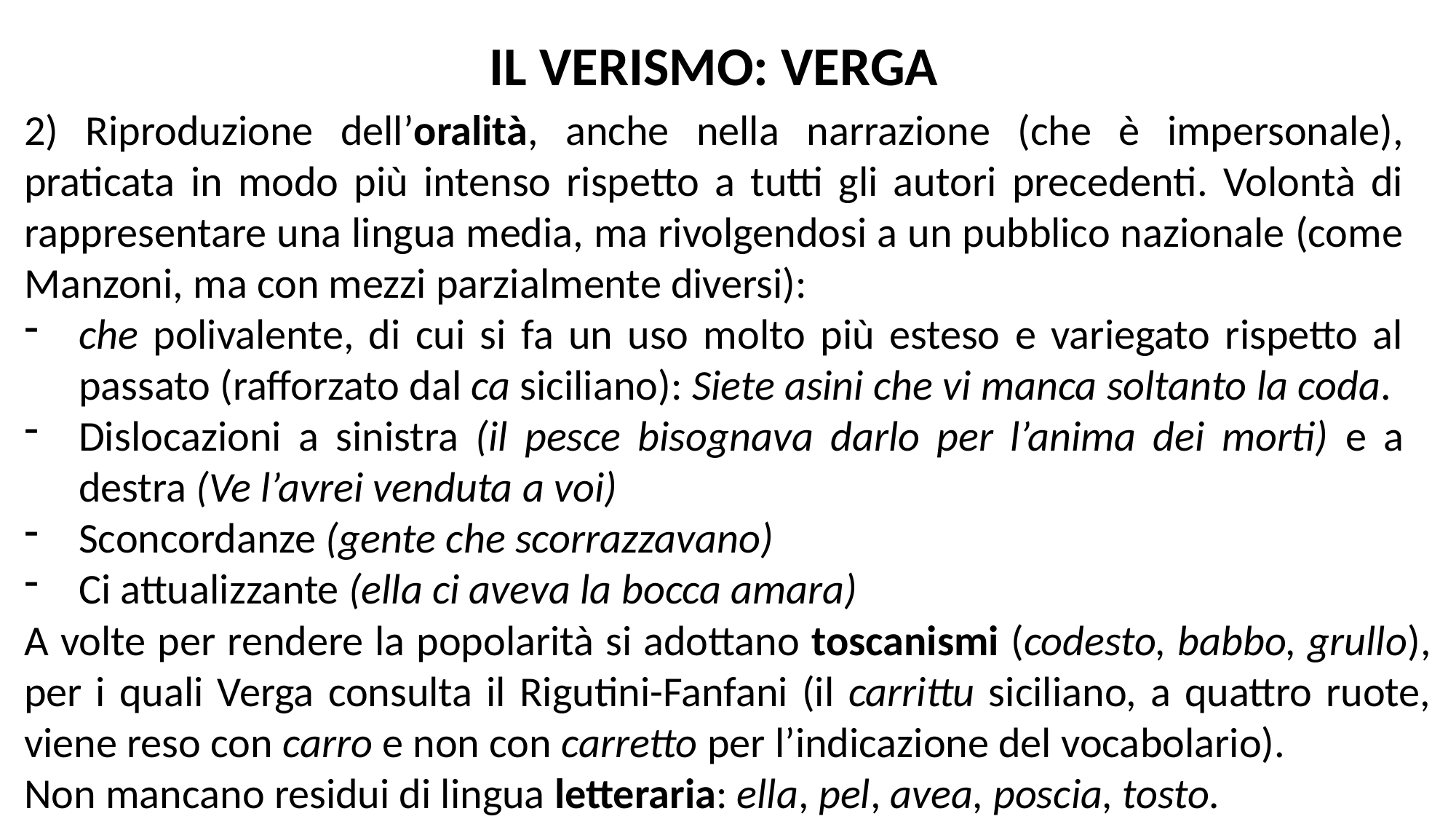

IL VERISMO: VERGA
2) Riproduzione dell’oralità, anche nella narrazione (che è impersonale), praticata in modo più intenso rispetto a tutti gli autori precedenti. Volontà di rappresentare una lingua media, ma rivolgendosi a un pubblico nazionale (come Manzoni, ma con mezzi parzialmente diversi):
che polivalente, di cui si fa un uso molto più esteso e variegato rispetto al passato (rafforzato dal ca siciliano): Siete asini che vi manca soltanto la coda.
Dislocazioni a sinistra (il pesce bisognava darlo per l’anima dei morti) e a destra (Ve l’avrei venduta a voi)
Sconcordanze (gente che scorrazzavano)
Ci attualizzante (ella ci aveva la bocca amara)
A volte per rendere la popolarità si adottano toscanismi (codesto, babbo, grullo), per i quali Verga consulta il Rigutini-Fanfani (il carrittu siciliano, a quattro ruote, viene reso con carro e non con carretto per l’indicazione del vocabolario).
Non mancano residui di lingua letteraria: ella, pel, avea, poscia, tosto.